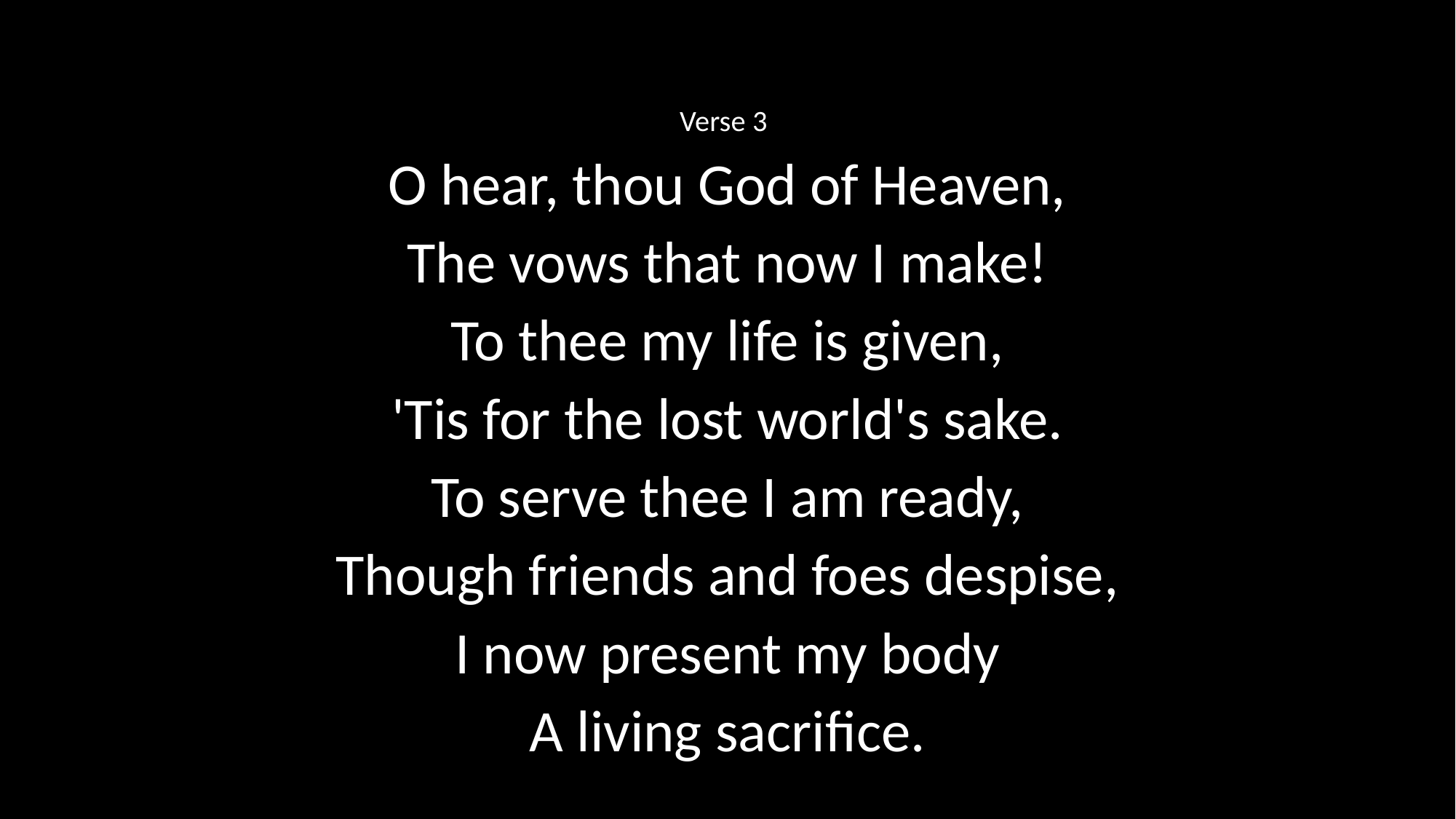

Verse 3
O hear, thou God of Heaven,
The vows that now I make!
To thee my life is given,
'Tis for the lost world's sake.
To serve thee I am ready,
Though friends and foes despise,
I now present my body
A living sacrifice.